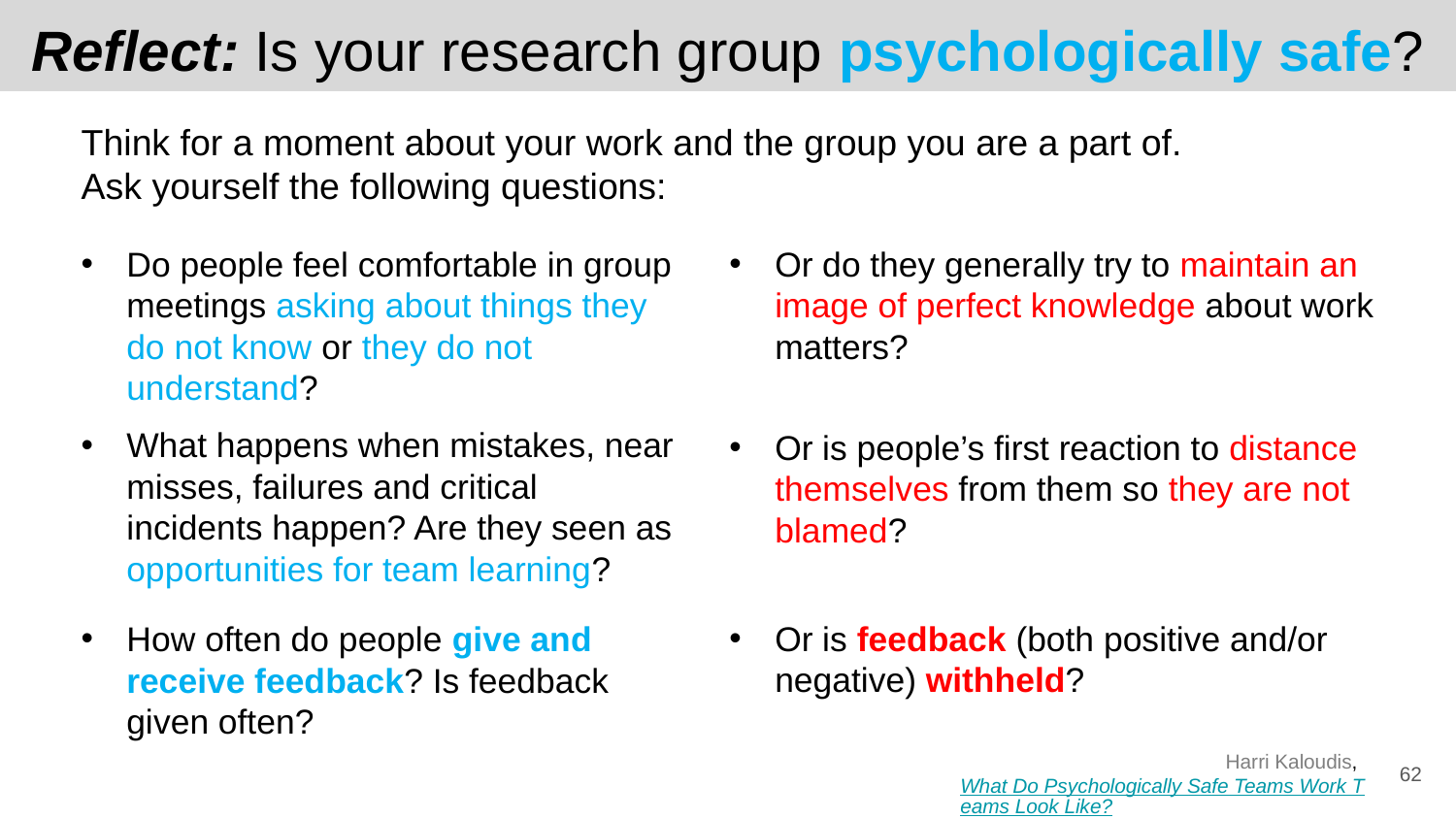

# Reflect: Is your research group psychologically safe?
Think for a moment about your work and the group you are a part of.
Ask yourself the following questions:
Do people feel comfortable in group meetings asking about things they do not know or they do not understand?
Or do they generally try to maintain an image of perfect knowledge about work matters?
What happens when mistakes, near misses, failures and critical incidents happen? Are they seen as opportunities for team learning?

Or is people’s first reaction to distance themselves from them so they are not blamed?
How often do people give and receive feedback? Is feedback given often?
Or is feedback (both positive and/or negative) withheld?
Harri Kaloudis, What Do Psychologically Safe Teams Work Teams Look Like?
62